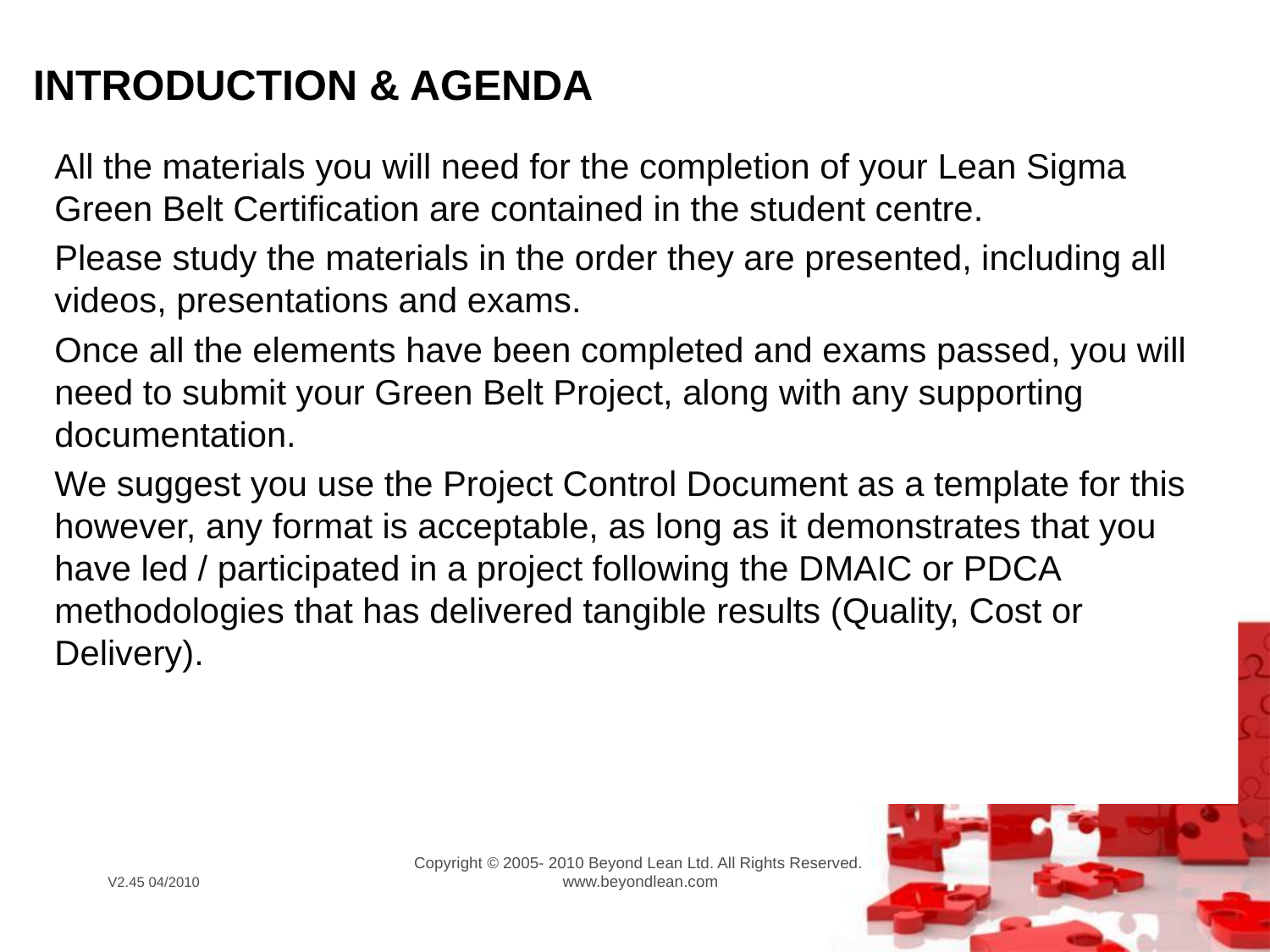

INTRODUCTION & AGENDA
# All the materials you will need for the completion of your Lean Sigma Green Belt Certification are contained in the student centre.
Please study the materials in the order they are presented, including all videos, presentations and exams.
Once all the elements have been completed and exams passed, you will need to submit your Green Belt Project, along with any supporting documentation.
We suggest you use the Project Control Document as a template for this however, any format is acceptable, as long as it demonstrates that you have led / participated in a project following the DMAIC or PDCA methodologies that has delivered tangible results (Quality, Cost or Delivery).